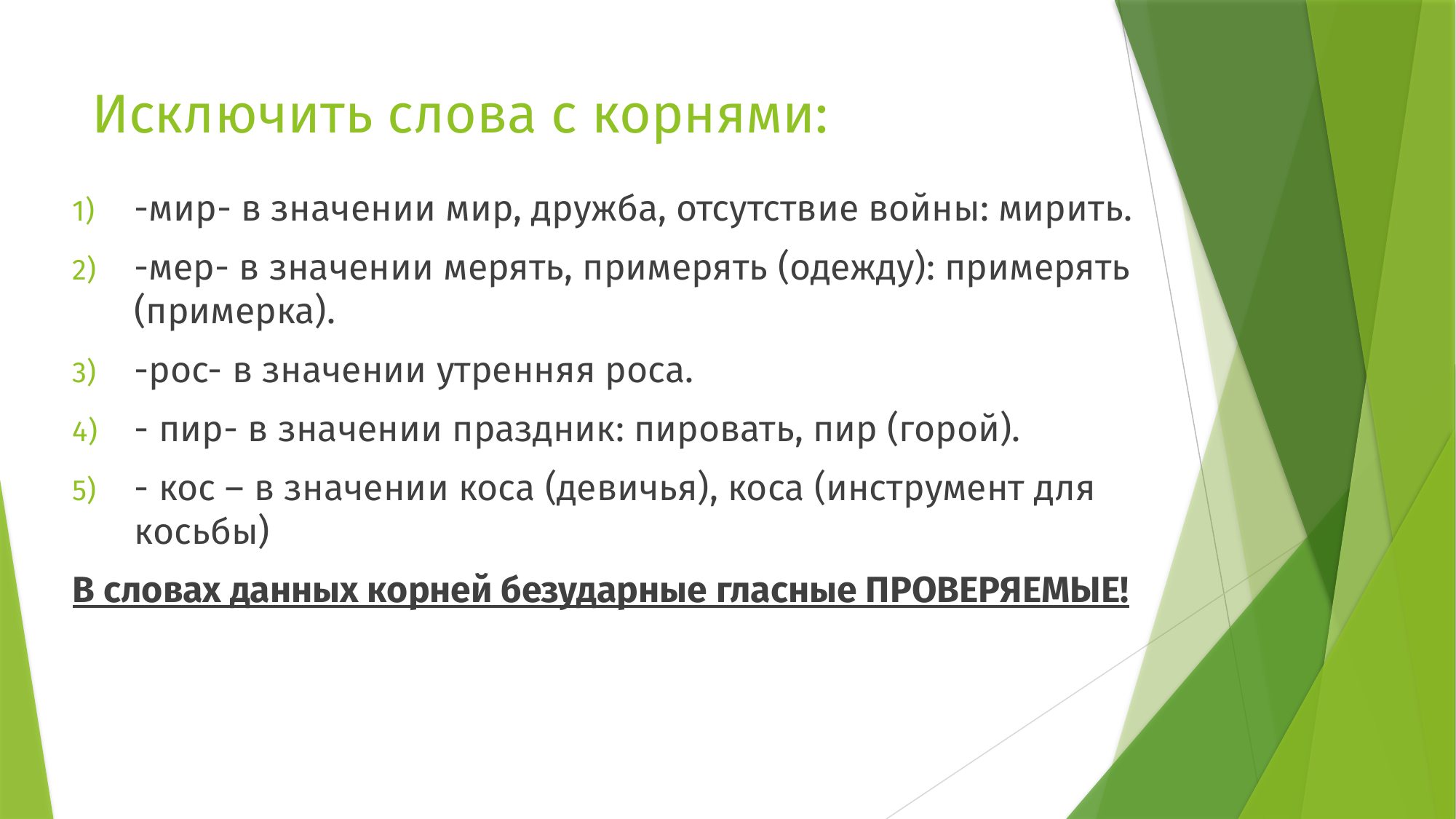

# Исключить слова с корнями:
-мир- в значении мир, дружба, отсутствие войны: мирить.
-мер- в значении мерять, примерять (одежду): примерять (примерка).
-рос- в значении утренняя роса.
- пир- в значении праздник: пировать, пир (горой).
- кос – в значении коса (девичья), коса (инструмент для косьбы)
В словах данных корней безударные гласные ПРОВЕРЯЕМЫЕ!